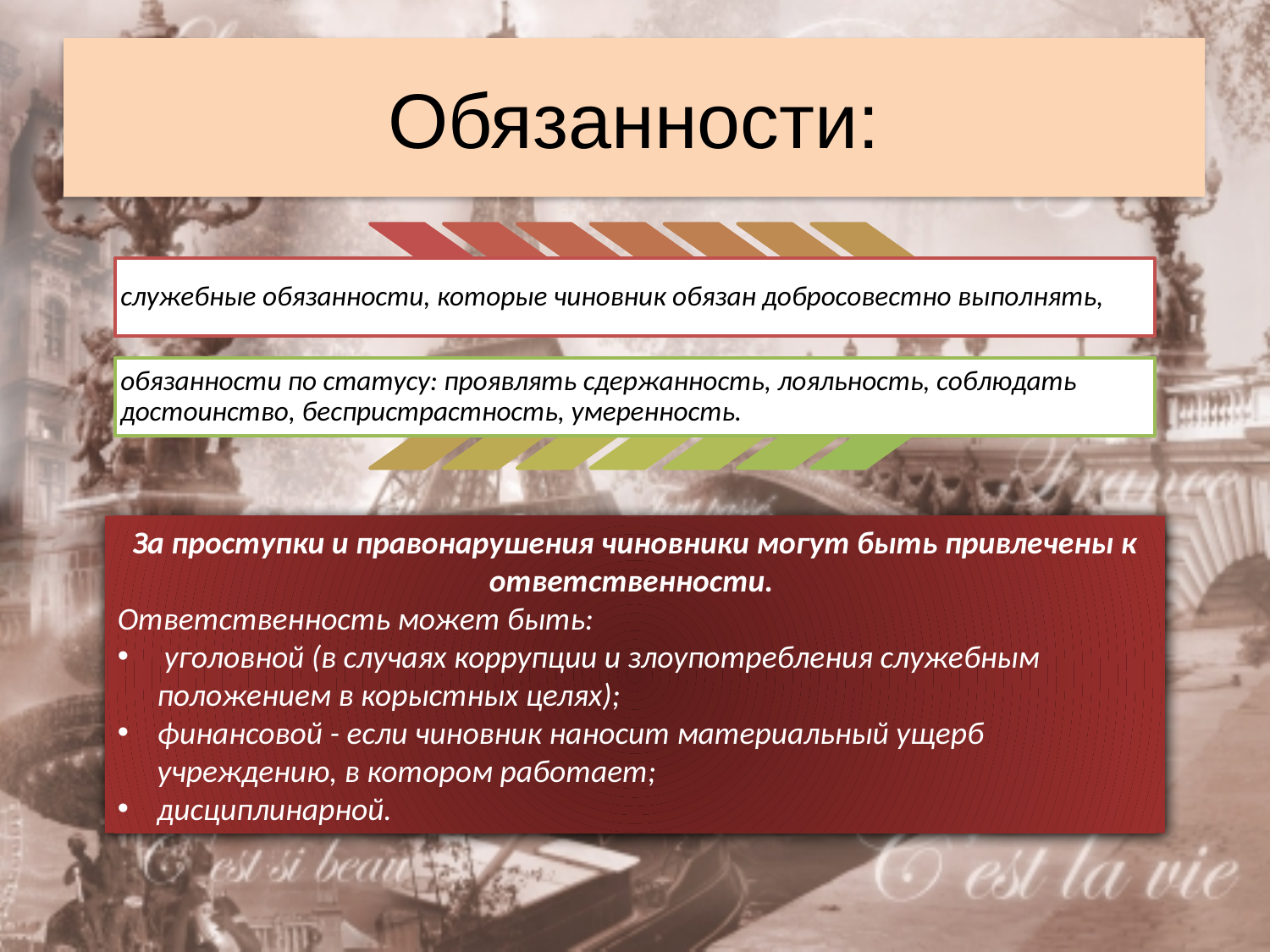

# Обязанности:

служебные обязанности, которые чиновник обязан добросовестно выполнять,

обязанности по статусу: проявлять сдержанность, лояльность, соблюдать достоинство, беспристрастность, умеренность.
За проступки и правонарушения чиновники могут быть привлечены к ответственности.
Ответственность может быть:
 уголовной (в случаях коррупции и злоупотребления служебным положением в корыстных целях);
финансовой - если чиновник наносит материальный ущерб учреждению, в котором работает;
дисциплинарной.